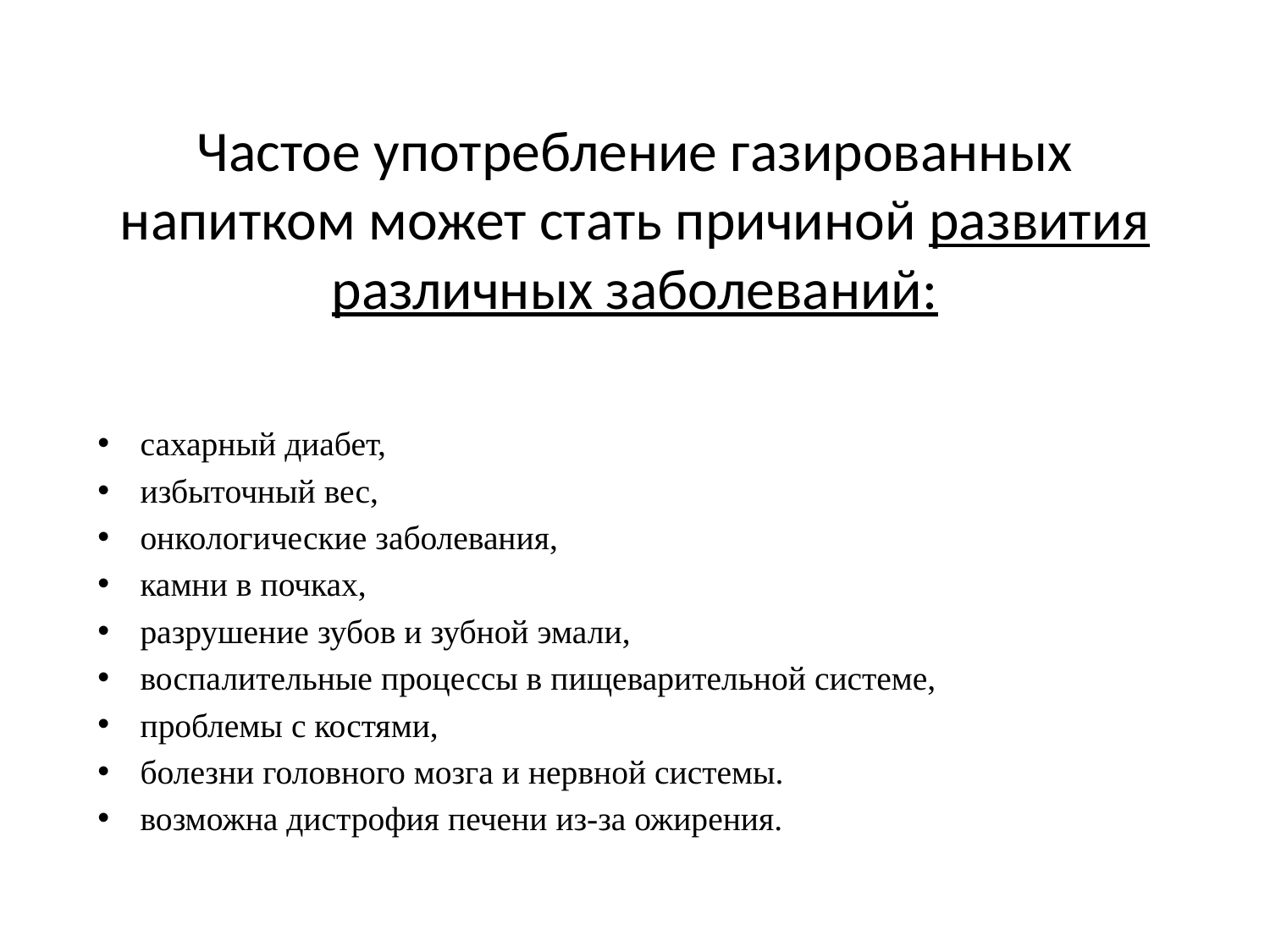

# Частое употребление газированных напитком может стать причиной развития различных заболеваний:
сахарный диабет,
избыточный вес,
онкологические заболевания,
камни в почках,
разрушение зубов и зубной эмали,
воспалительные процессы в пищеварительной системе,
проблемы с костями,
болезни головного мозга и нервной системы.
возможна дистрофия печени из-за ожирения.